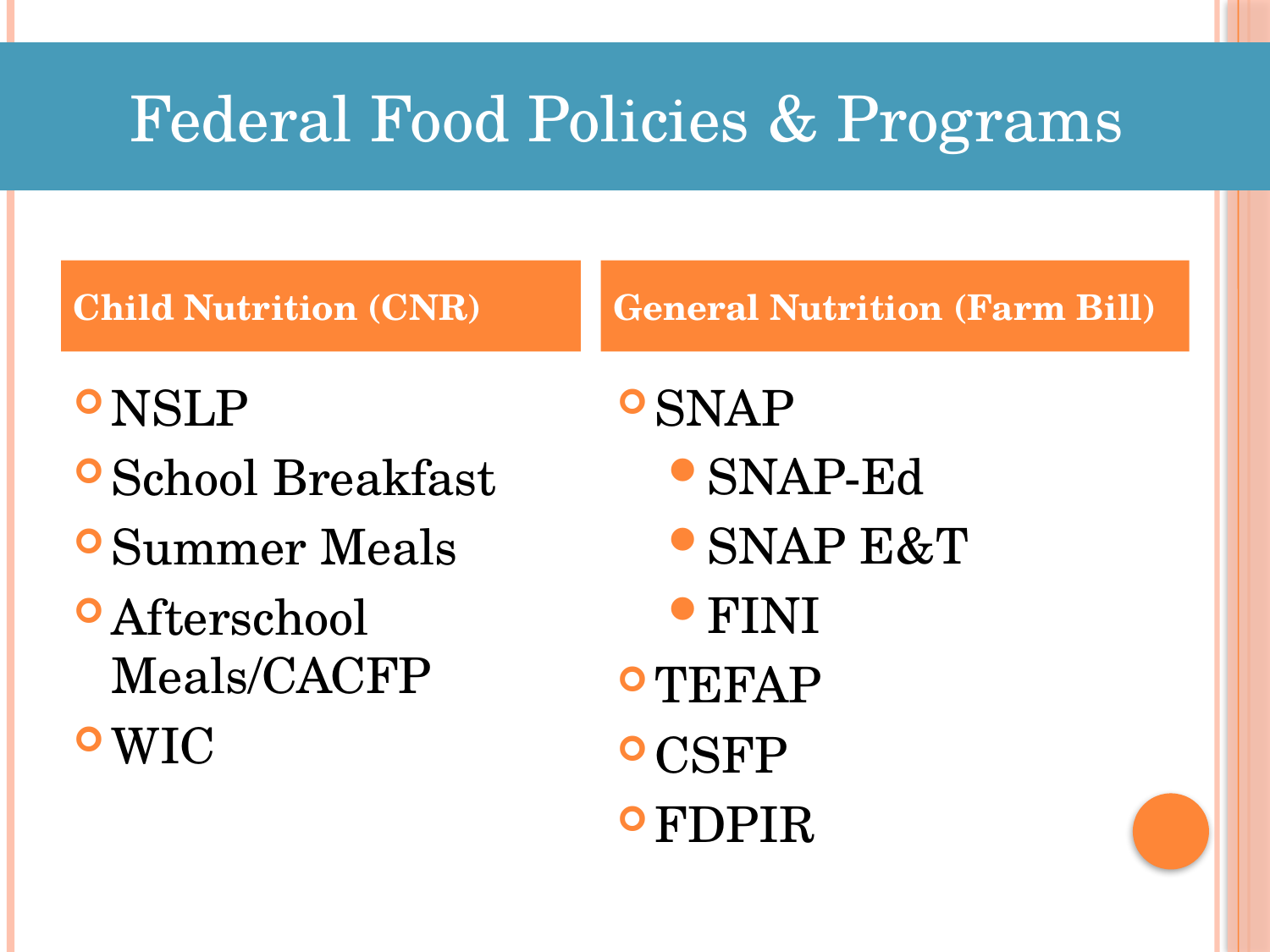

Federal Food Policies & Programs
Child Nutrition (CNR)
General Nutrition (Farm Bill)
NSLP
School Breakfast
Summer Meals
Afterschool Meals/CACFP
WIC
SNAP
SNAP-Ed
SNAP E&T
FINI
TEFAP
CSFP
FDPIR